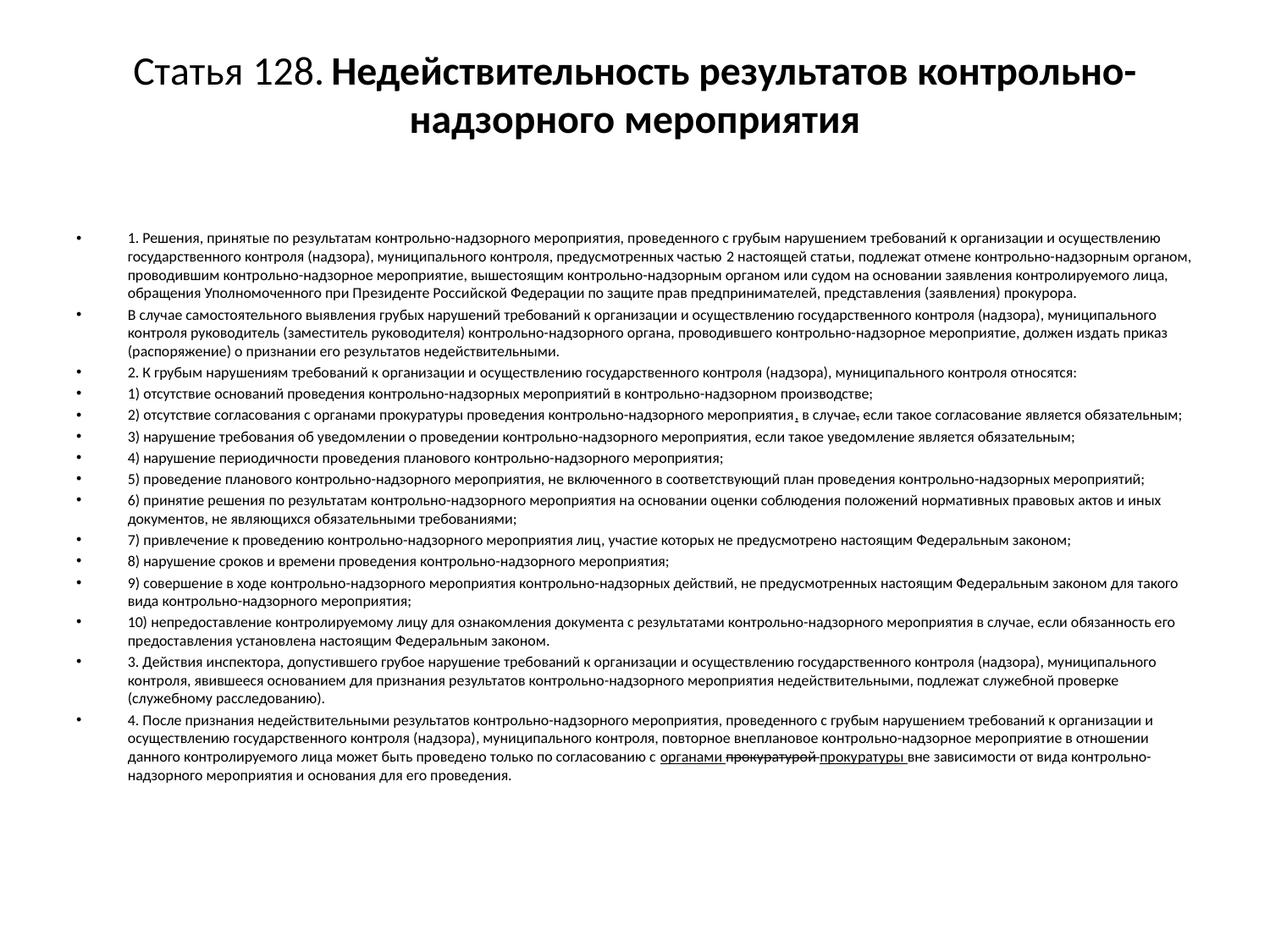

# Статья 128.	Недействительность результатов контрольно-надзорного мероприятия
1. Решения, принятые по результатам контрольно-надзорного мероприятия, проведенного с грубым нарушением требований к организации и осуществлению государственного контроля (надзора), муниципального контроля, предусмотренных частью 2 настоящей статьи, подлежат отмене контрольно-надзорным органом, проводившим контрольно-надзорное мероприятие, вышестоящим контрольно-надзорным органом или судом на основании заявления контролируемого лица, обращения Уполномоченного при Президенте Российской Федерации по защите прав предпринимателей, представления (заявления) прокурора.
В случае самостоятельного выявления грубых нарушений требований к организации и осуществлению государственного контроля (надзора), муниципального контроля руководитель (заместитель руководителя) контрольно-надзорного органа, проводившего контрольно-надзорное мероприятие, должен издать приказ (распоряжение) о признании его результатов недействительными.
2. К грубым нарушениям требований к организации и осуществлению государственного контроля (надзора), муниципального контроля относятся:
1) отсутствие оснований проведения контрольно-надзорных мероприятий в контрольно-надзорном производстве;
2) отсутствие согласования с органами прокуратуры проведения контрольно-надзорного мероприятия, в случае, если такое согласование является обязательным;
3) нарушение требования об уведомлении о проведении контрольно-надзорного мероприятия, если такое уведомление является обязательным;
4) нарушение периодичности проведения планового контрольно-надзорного мероприятия;
5) проведение планового контрольно-надзорного мероприятия, не включенного в соответствующий план проведения контрольно-надзорных мероприятий;
6) принятие решения по результатам контрольно-надзорного мероприятия на основании оценки соблюдения положений нормативных правовых актов и иных документов, не являющихся обязательными требованиями;
7) привлечение к проведению контрольно-надзорного мероприятия лиц, участие которых не предусмотрено настоящим Федеральным законом;
8) нарушение сроков и времени проведения контрольно-надзорного мероприятия;
9) совершение в ходе контрольно-надзорного мероприятия контрольно-надзорных действий, не предусмотренных настоящим Федеральным законом для такого вида контрольно-надзорного мероприятия;
10) непредоставление контролируемому лицу для ознакомления документа с результатами контрольно-надзорного мероприятия в случае, если обязанность его предоставления установлена настоящим Федеральным законом.
3. Действия инспектора, допустившего грубое нарушение требований к организации и осуществлению государственного контроля (надзора), муниципального контроля, явившееся основанием для признания результатов контрольно-надзорного мероприятия недействительными, подлежат служебной проверке (служебному расследованию).
4. После признания недействительными результатов контрольно-надзорного мероприятия, проведенного с грубым нарушением требований к организации и осуществлению государственного контроля (надзора), муниципального контроля, повторное внеплановое контрольно-надзорное мероприятие в отношении данного контролируемого лица может быть проведено только по согласованию с органами прокуратурой прокуратуры вне зависимости от вида контрольно-надзорного мероприятия и основания для его проведения.